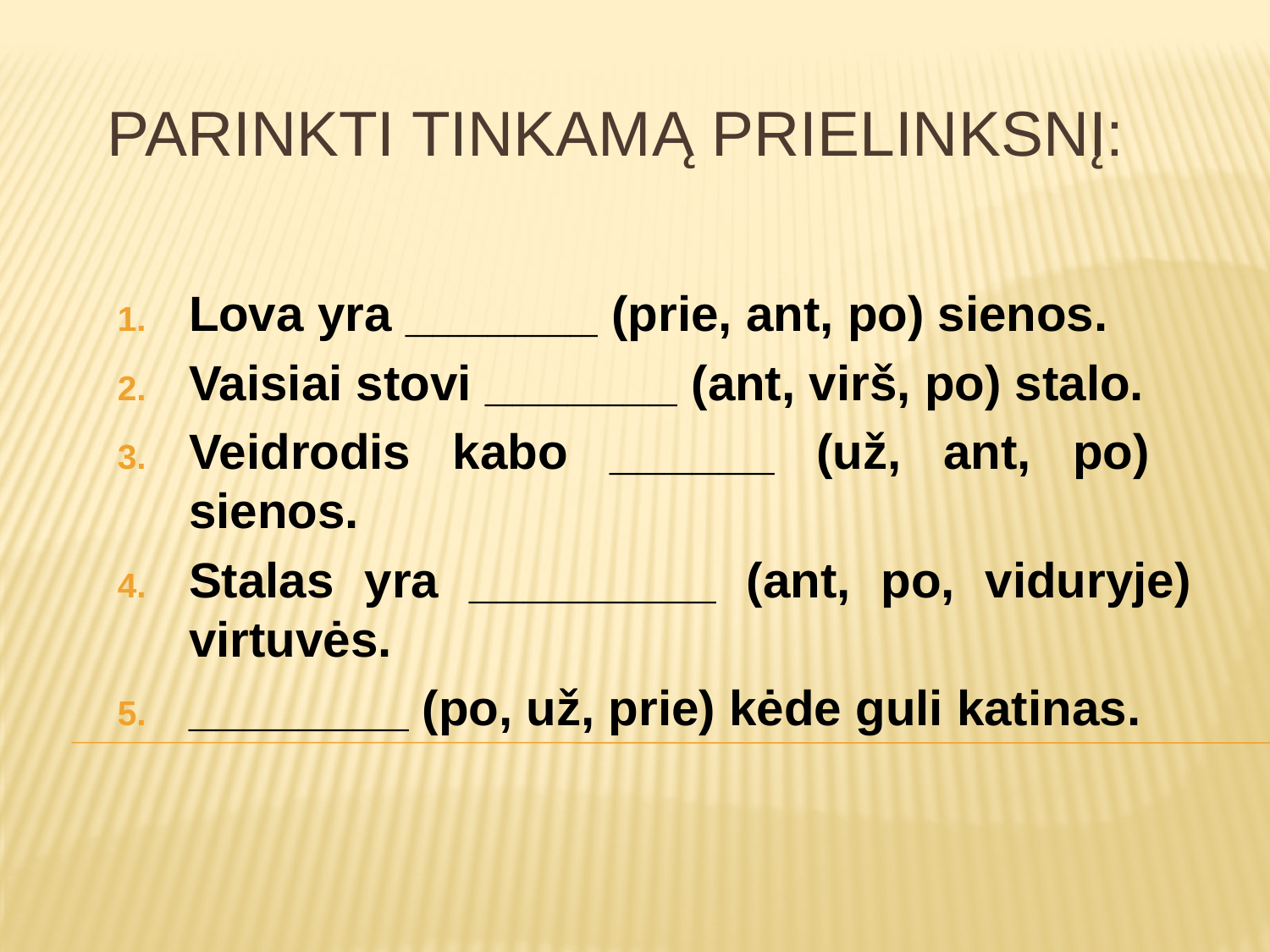

# Parinkti tinkamą prielinksnį:
Lova yra _______ (prie, ant, po) sienos.
Vaisiai stovi _______ (ant, virš, po) stalo.
Veidrodis kabo ______ (už, ant, po)  sienos.
Stalas yra _________ (ant, po, viduryje) virtuvės.
________ (po, už, prie) kėde guli katinas.